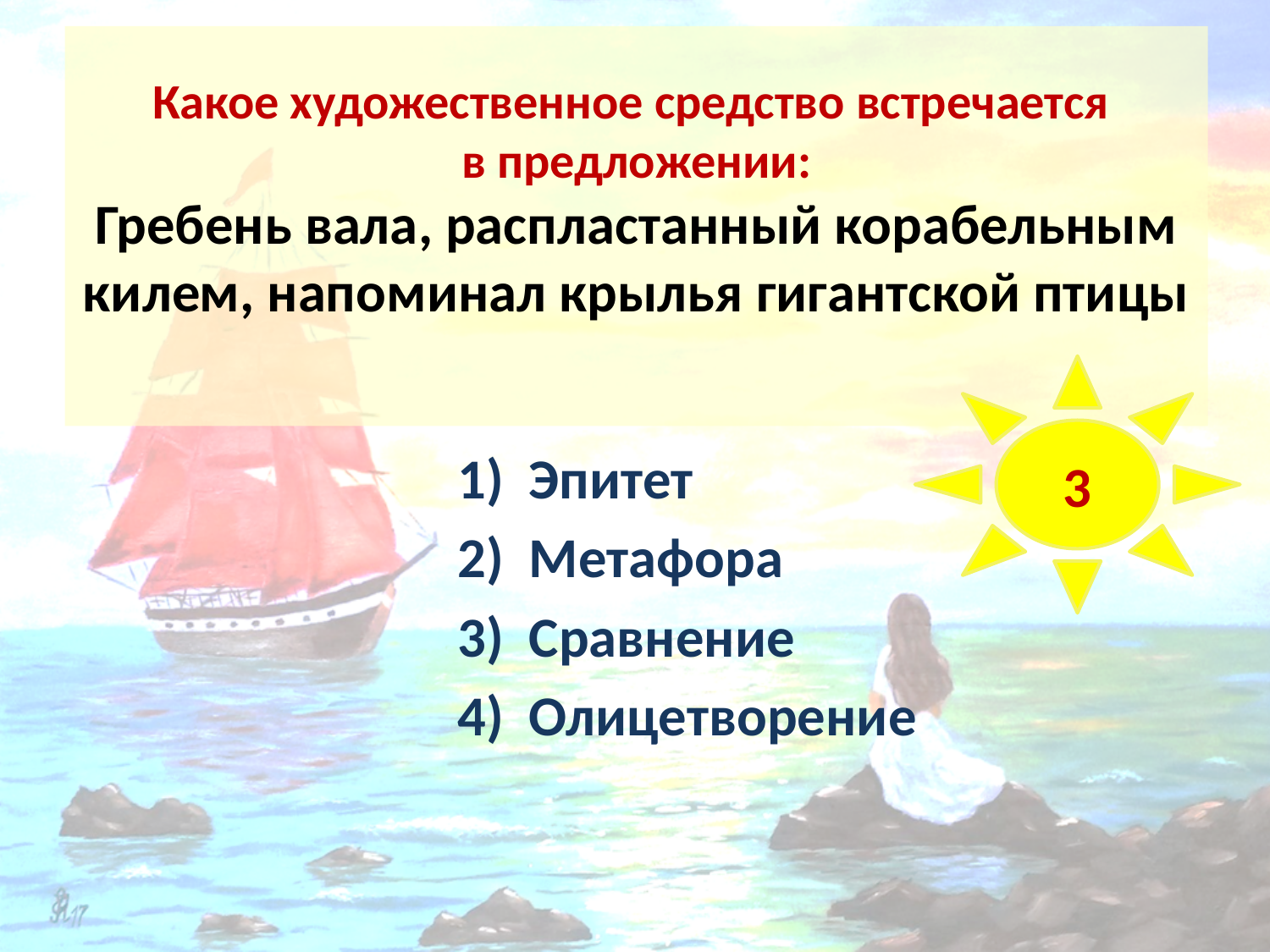

# Какое художественное средство встречается в предложении: Гребень вала, распластанный корабельным килем, напоминал крылья гигантской птицы
3
Эпитет
Метафора
Сравнение
Олицетворение